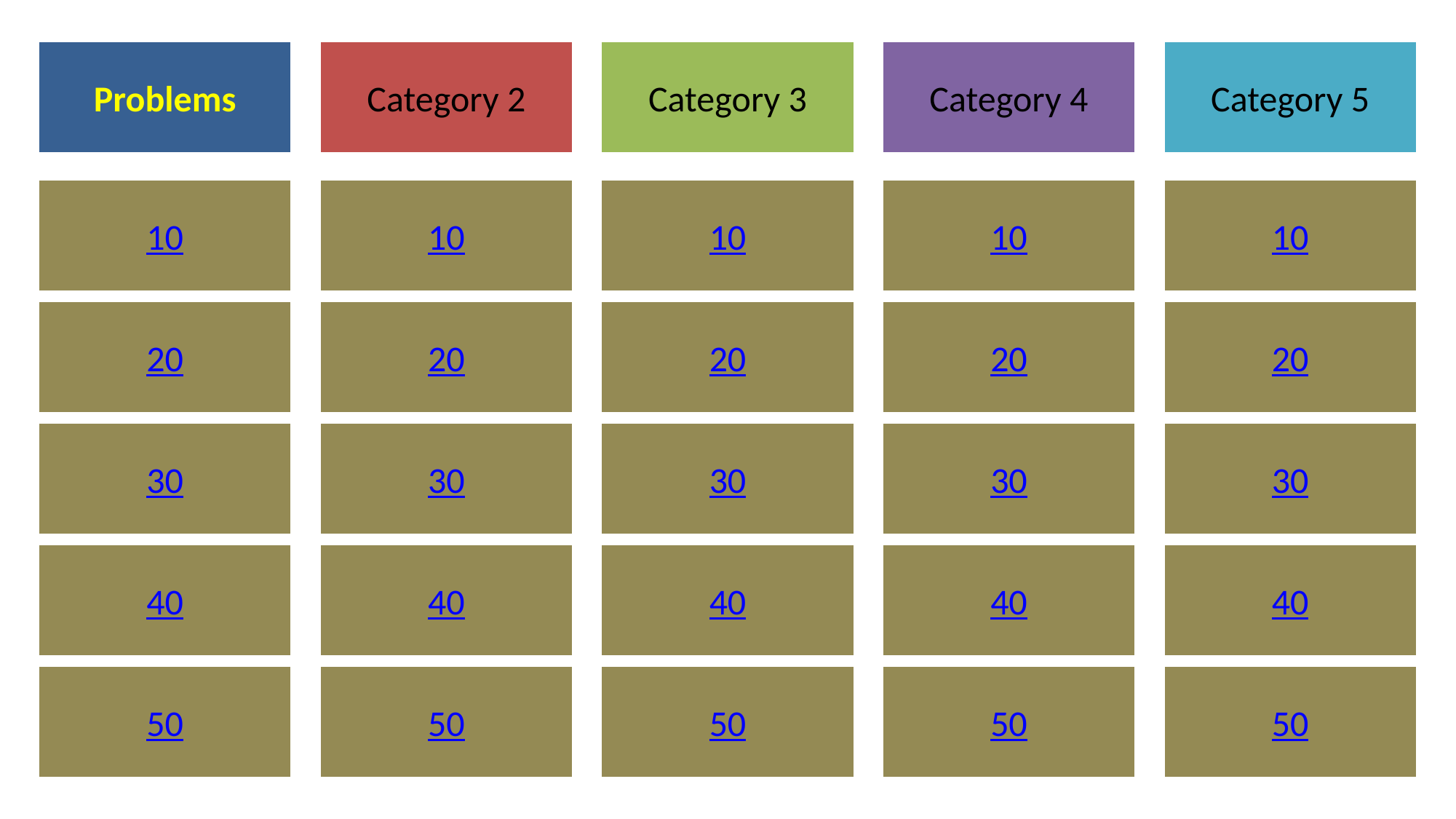

Problems
Category 2
Category 3
Category 4
Category 5
10
10
10
10
10
20
20
20
20
20
30
30
30
30
30
40
40
40
40
40
50
50
50
50
50